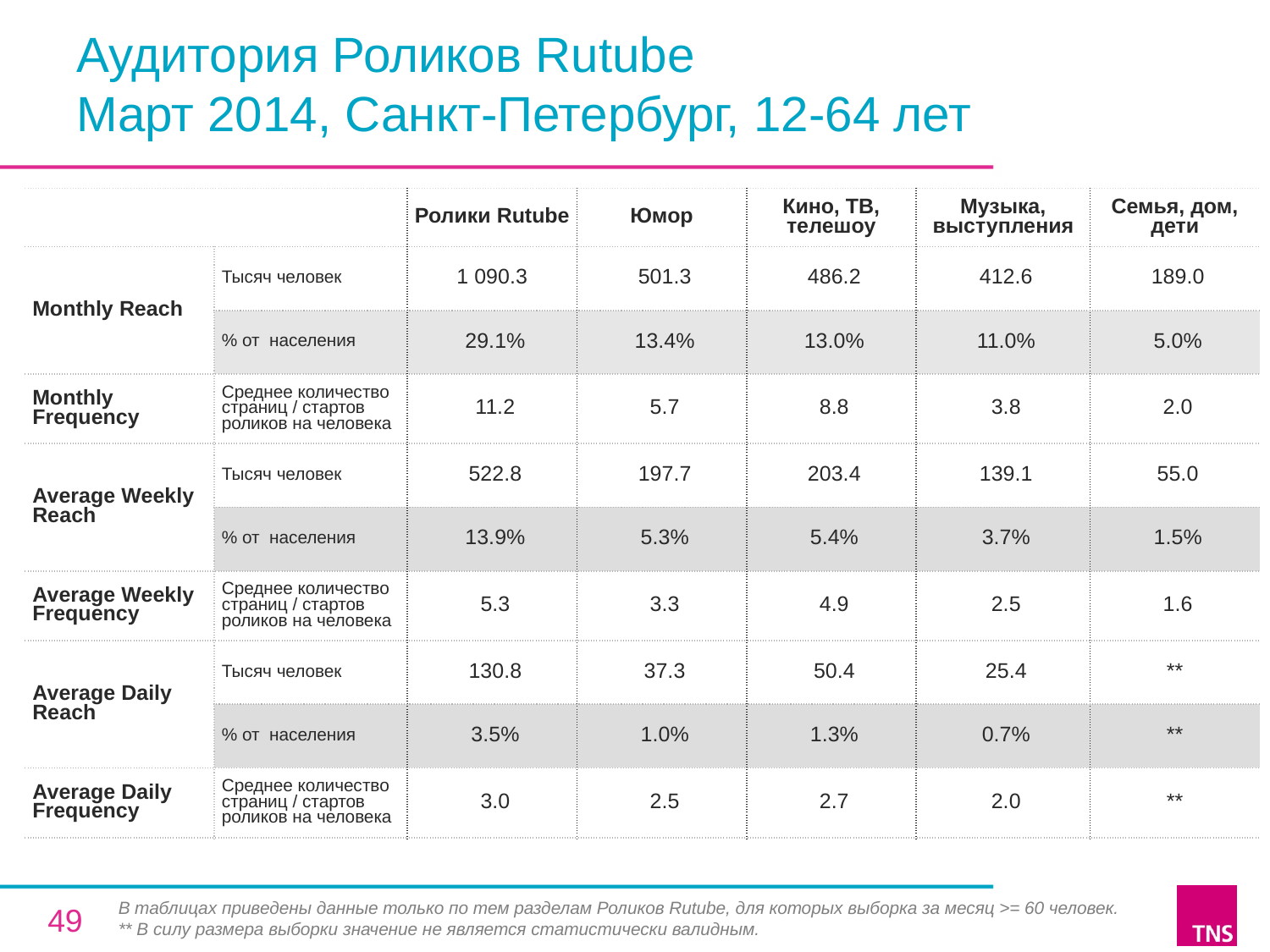

# Аудитория Роликов Rutube Март 2014, Санкт-Петербург, 12-64 лет
|  |  | Ролики Rutube | Юмор | Кино, ТВ, телешоу | Музыка, выступления | Семья, дом, дети |
| --- | --- | --- | --- | --- | --- | --- |
| Monthly Reach | Тысяч человек | 1 090.3 | 501.3 | 486.2 | 412.6 | 189.0 |
|  | % от населения | 29.1% | 13.4% | 13.0% | 11.0% | 5.0% |
| Monthly Frequency | Среднее количество страниц / стартов роликов на человека | 11.2 | 5.7 | 8.8 | 3.8 | 2.0 |
| Average Weekly Reach | Тысяч человек | 522.8 | 197.7 | 203.4 | 139.1 | 55.0 |
|  | % от населения | 13.9% | 5.3% | 5.4% | 3.7% | 1.5% |
| Average Weekly Frequency | Среднее количество страниц / стартов роликов на человека | 5.3 | 3.3 | 4.9 | 2.5 | 1.6 |
| Average Daily Reach | Тысяч человек | 130.8 | 37.3 | 50.4 | 25.4 | \*\* |
|  | % от населения | 3.5% | 1.0% | 1.3% | 0.7% | \*\* |
| Average Daily Frequency | Среднее количество страниц / стартов роликов на человека | 3.0 | 2.5 | 2.7 | 2.0 | \*\* |
В таблицах приведены данные только по тем разделам Роликов Rutube, для которых выборка за месяц >= 60 человек.
** В силу размера выборки значение не является статистически валидным.
49